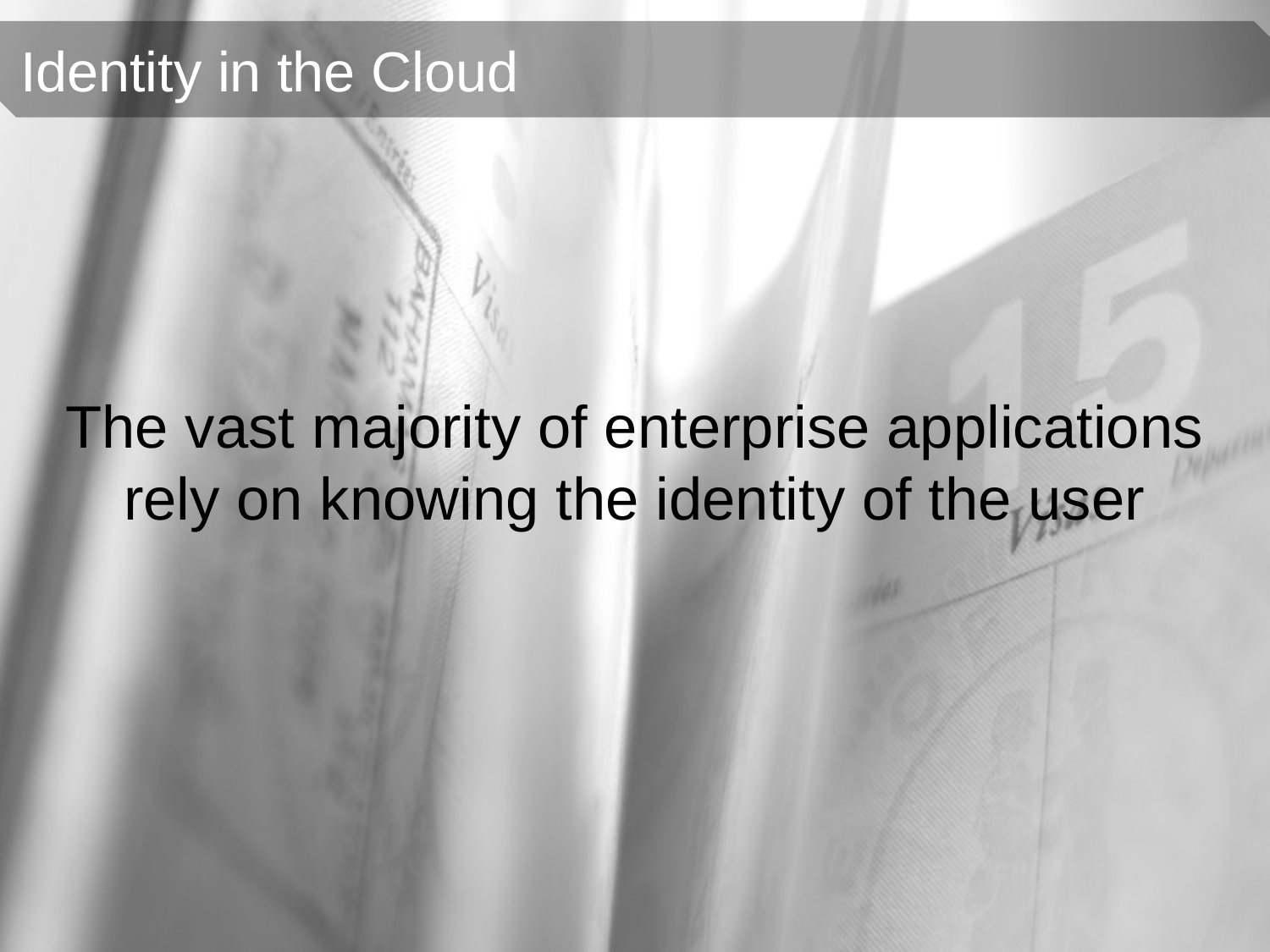

The vast majority of enterprise applications rely on knowing the identity of the user